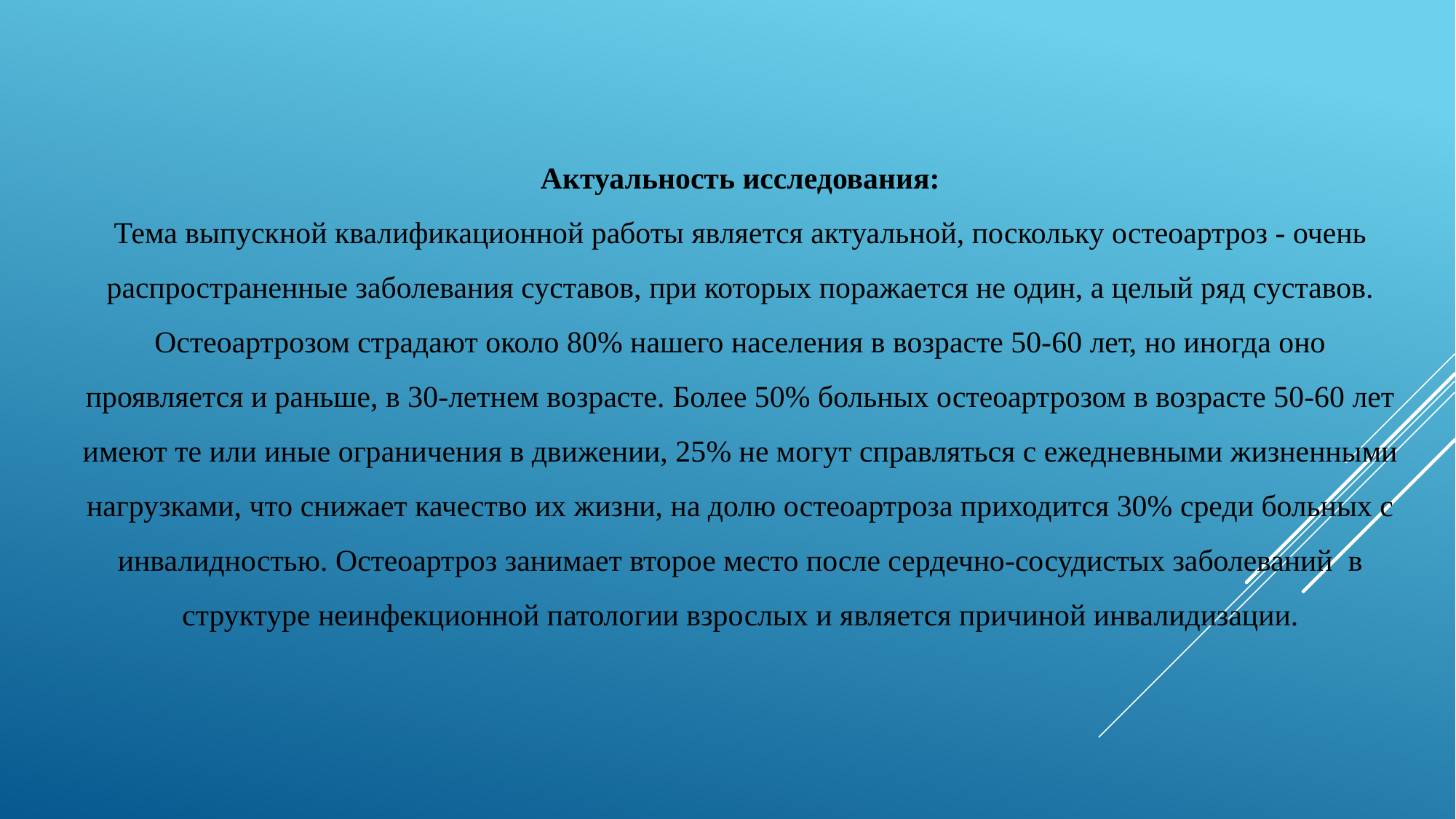

# Актуальность исследования: Тема выпускной квалификационной работы является актуальной, поскольку остеоартроз - очень распространенные заболевания суставов, при которых поражается не один, а целый ряд суставов. Остеоартрозом страдают около 80% нашего населения в возрасте 50-60 лет, но иногда оно проявляется и раньше, в 30-летнем возрасте. Более 50% больных остеоартрозом в возрасте 50-60 лет имеют те или иные ограничения в движении, 25% не могут справляться с ежедневными жизненными нагрузками, что снижает качество их жизни, на долю остеоартроза приходится 30% среди больных с инвалидностью. Остеоартроз занимает второе место после сердечно-сосудистых заболеваний  в структуре неинфекционной патологии взрослых и является причиной инвалидизации.